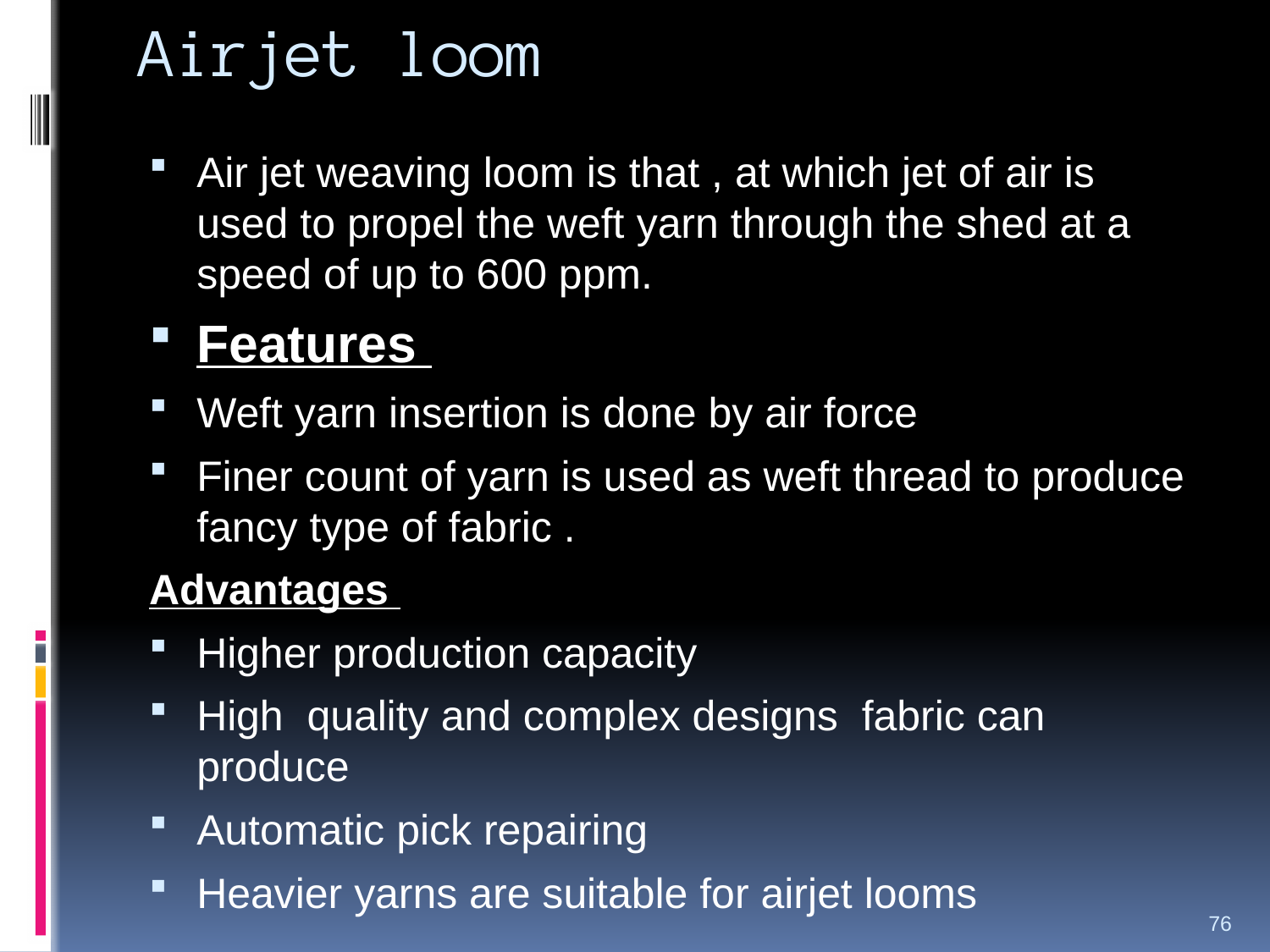

# Airjet loom
Air jet weaving loom is that , at which jet of air is used to propel the weft yarn through the shed at a speed of up to 600 ppm.
Features
Weft yarn insertion is done by air force
Finer count of yarn is used as weft thread to produce fancy type of fabric .
Advantages
Higher production capacity
High  quality and complex designs  fabric can produce
Automatic pick repairing
Heavier yarns are suitable for airjet looms
76